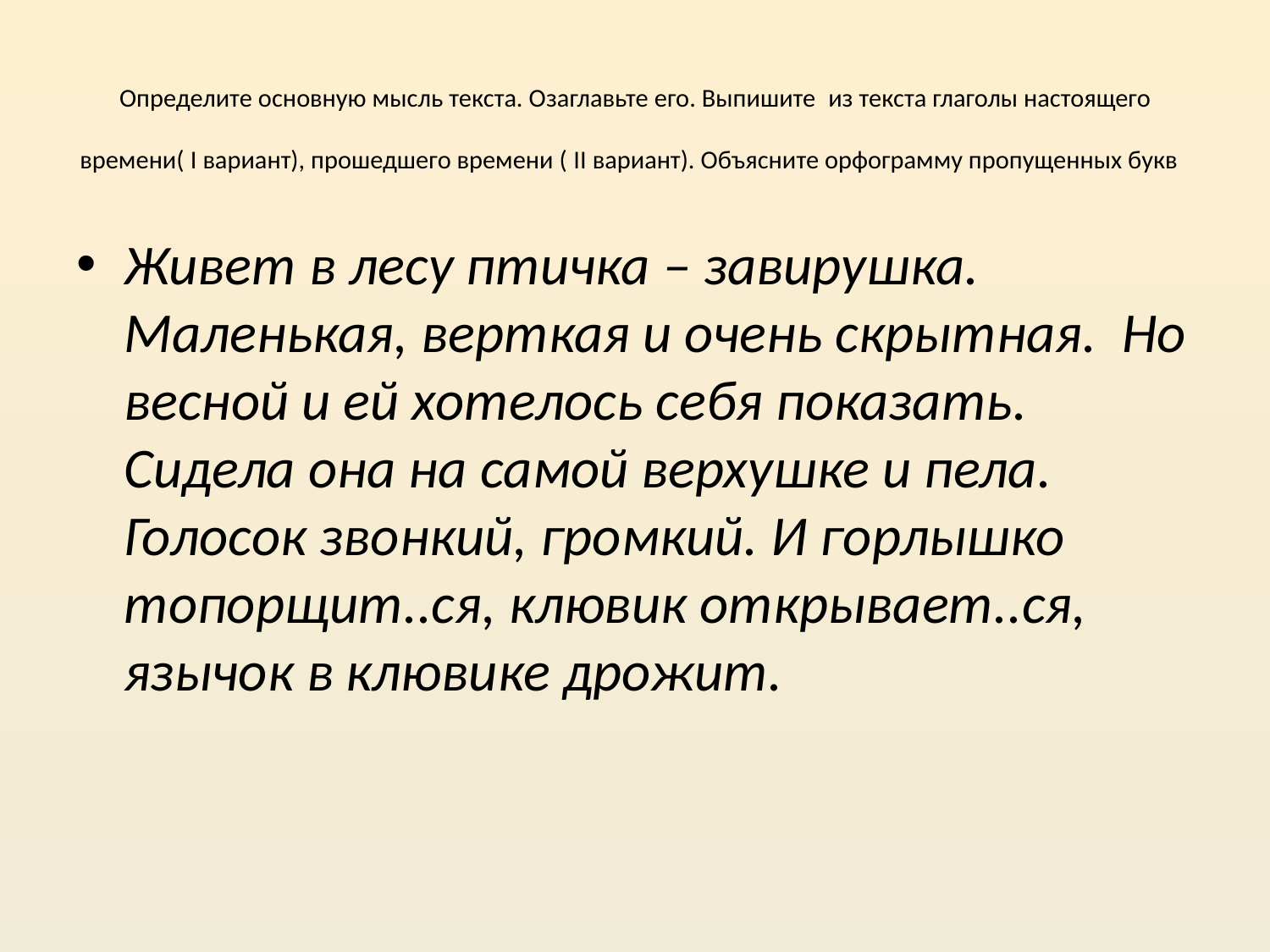

# Определите основную мысль текста. Озаглавьте его. Выпишите из текста глаголы настоящего времени( I вариант), прошедшего времени ( II вариант). Объясните орфограмму пропущенных букв
Живет в лесу птичка – завирушка. Маленькая, верткая и очень скрытная.  Но весной и ей хотелось себя показать. Сидела она на самой верхушке и пела. Голосок звонкий, громкий. И горлышко топорщит..ся, клювик открывает..ся, язычок в клювике дрожит.